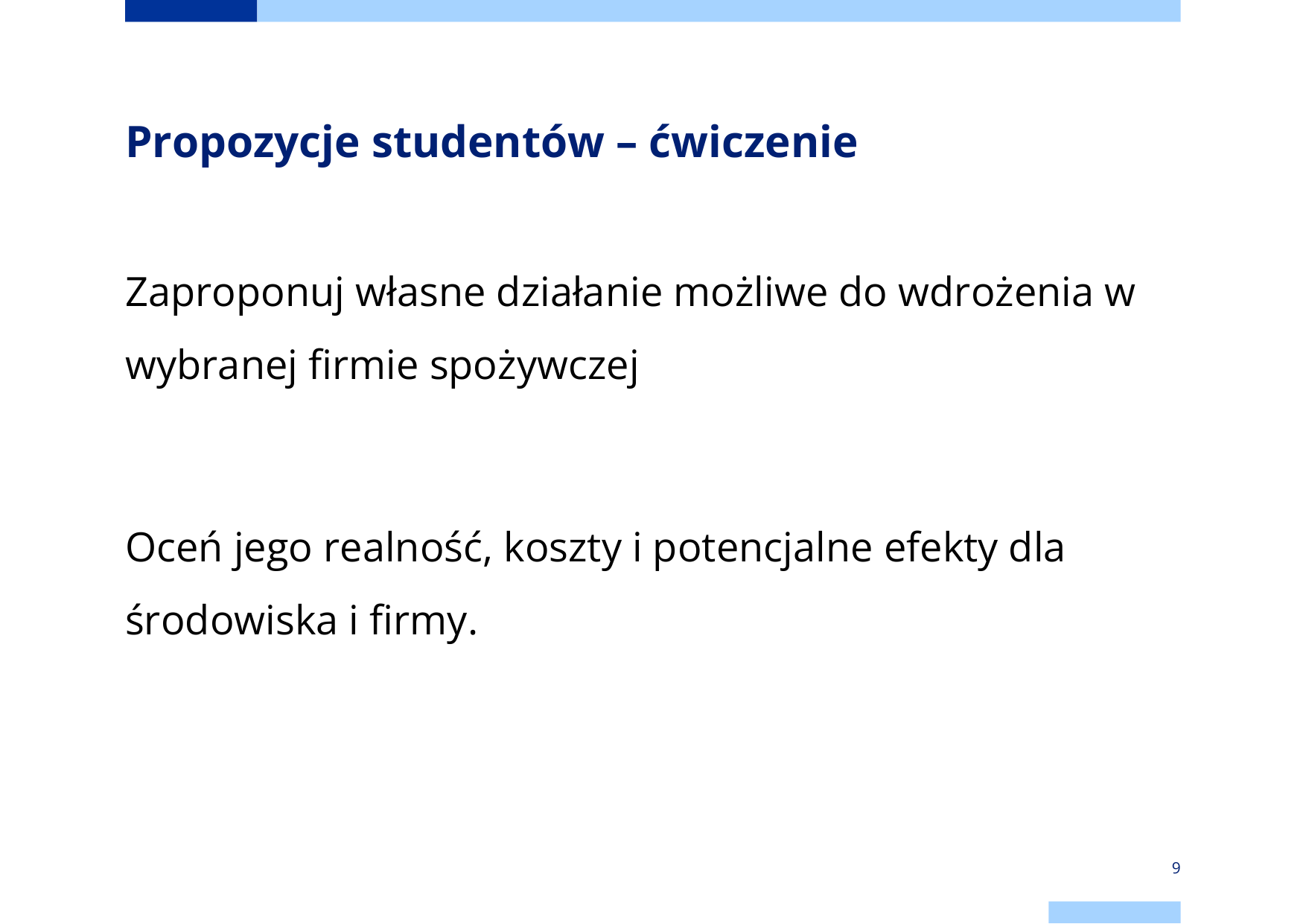

# Propozycje studentów – ćwiczenie
Zaproponuj własne działanie możliwe do wdrożenia w wybranej firmie spożywczej

Oceń jego realność, koszty i potencjalne efekty dla środowiska i firmy.

9